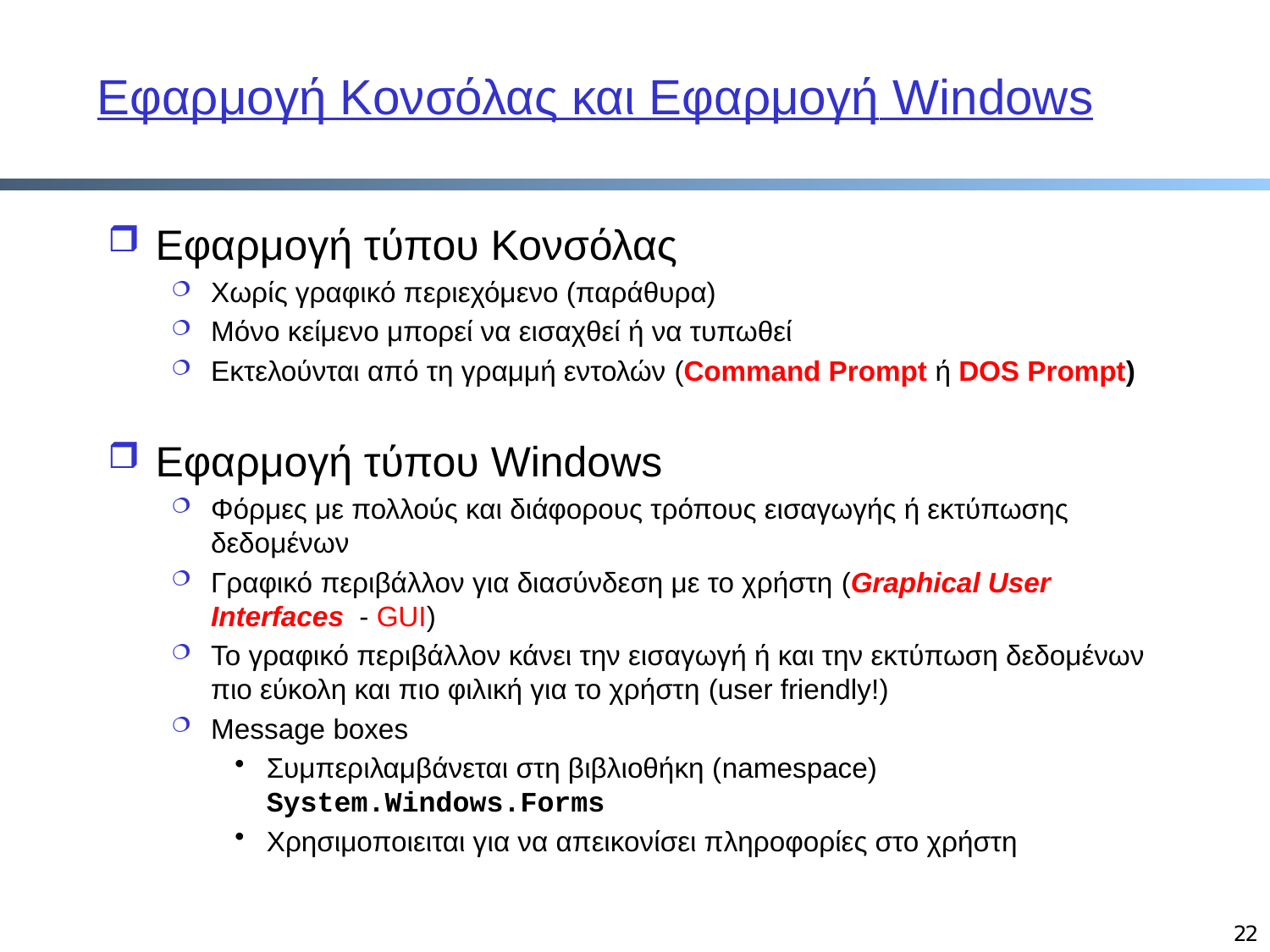

Εφαρμογή Κονσόλας και Εφαρμογή Windows
Εφαρμογή τύπου Κονσόλας
Χωρίς γραφικό περιεχόμενο (παράθυρα)
Μόνο κείμενο μπορεί να εισαχθεί ή να τυπωθεί
Εκτελούνται από τη γραμμή εντολών (Command Prompt ή DOS Prompt)

Εφαρμογή τύπου Windows
Φόρμες με πολλούς και διάφορους τρόπους εισαγωγής ή εκτύπωσης δεδομένων
Γραφικό περιβάλλον για διασύνδεση με το χρήστη (Graphical User Interfaces  - GUI)
Το γραφικό περιβάλλον κάνει την εισαγωγή ή και την εκτύπωση δεδομένων πιο εύκολη και πιο φιλική για το χρήστη (user friendly!)
Message boxes
Συμπεριλαμβάνεται στη βιβλιοθήκη (namespace) System.Windows.Forms
Χρησιμοποιειται για να απεικονίσει πληροφορίες στο χρήστη
22